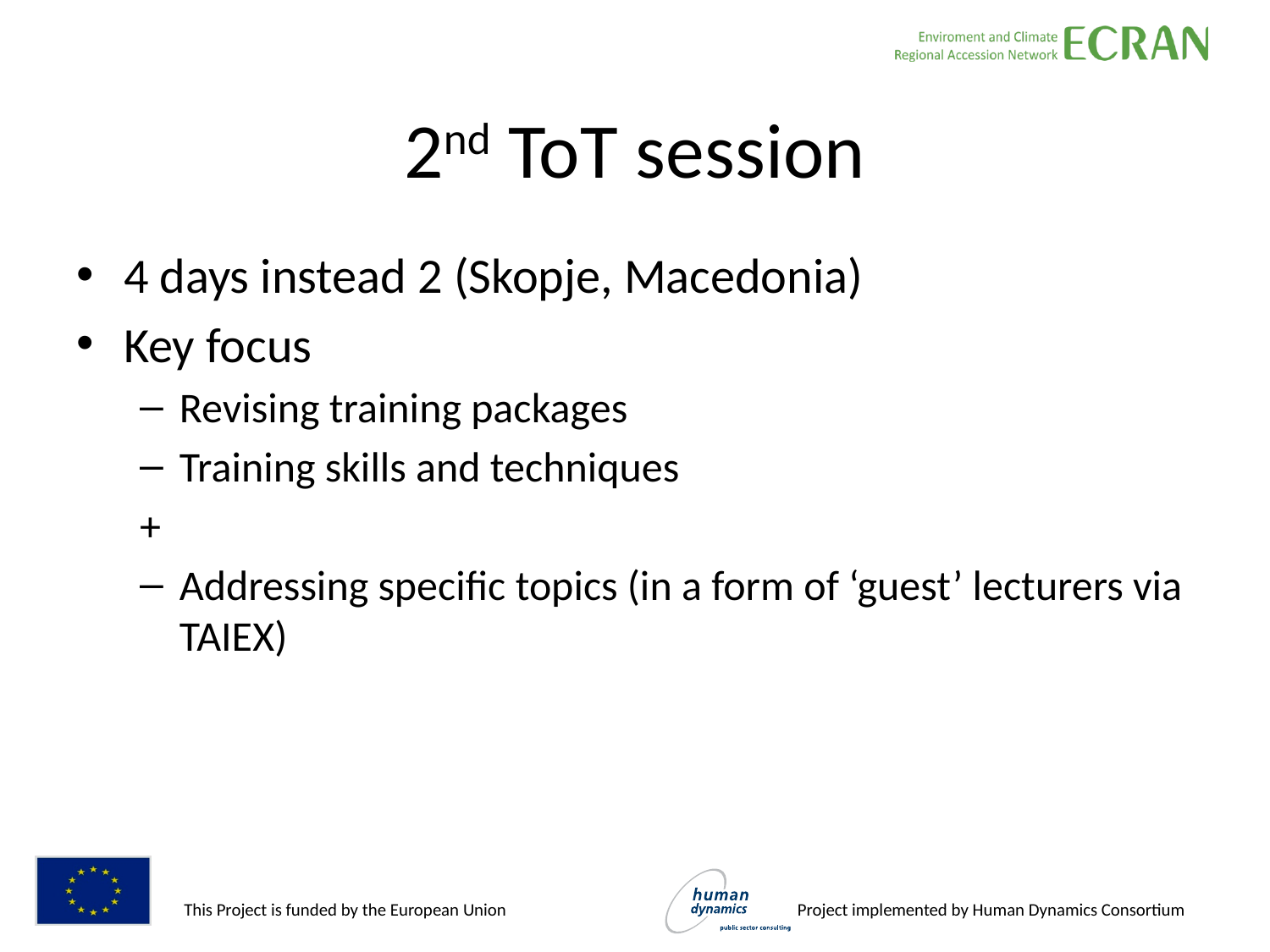

# 2nd ToT session
4 days instead 2 (Skopje, Macedonia)
Key focus
Revising training packages
Training skills and techniques
+
Addressing specific topics (in a form of ‘guest’ lecturers via TAIEX)